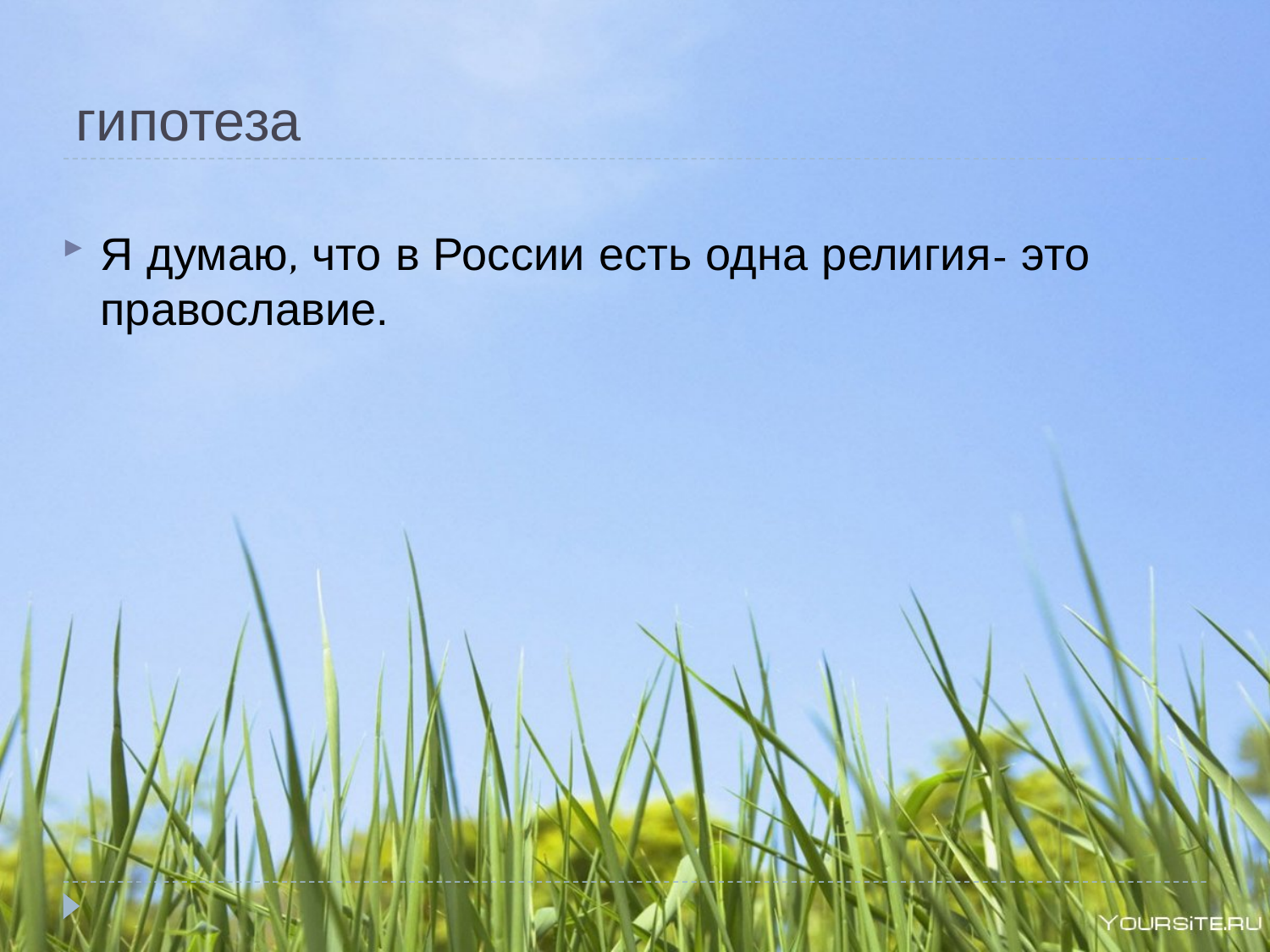

# гипотеза
Я думаю, что в России есть одна религия- это православие.